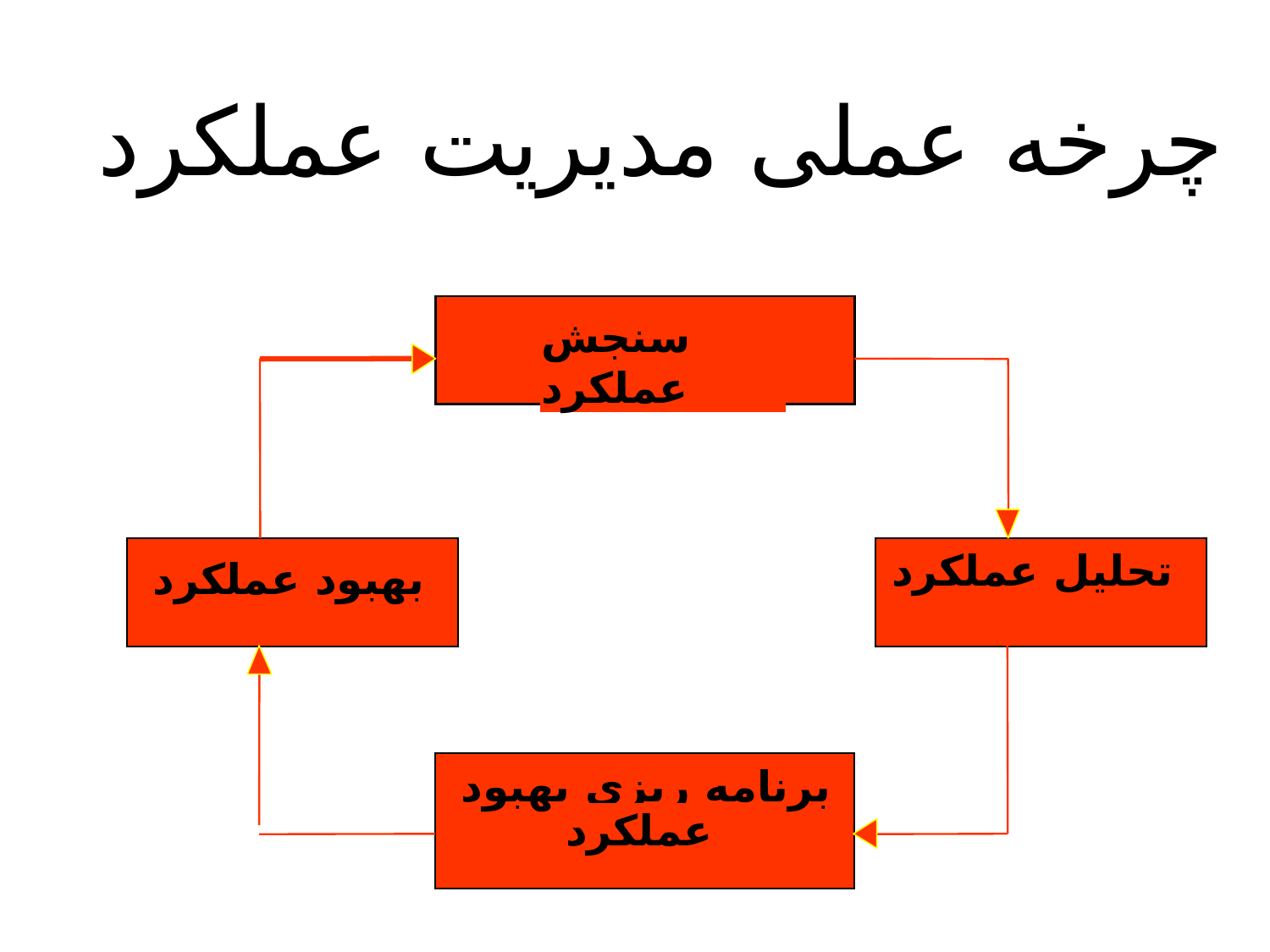

چرخه عملی مديريت عملكرد

سنجش عملكرد

تحليل عملكرد
بهبود عملكرد

برنامه ريزي بهبود
 عملكرد